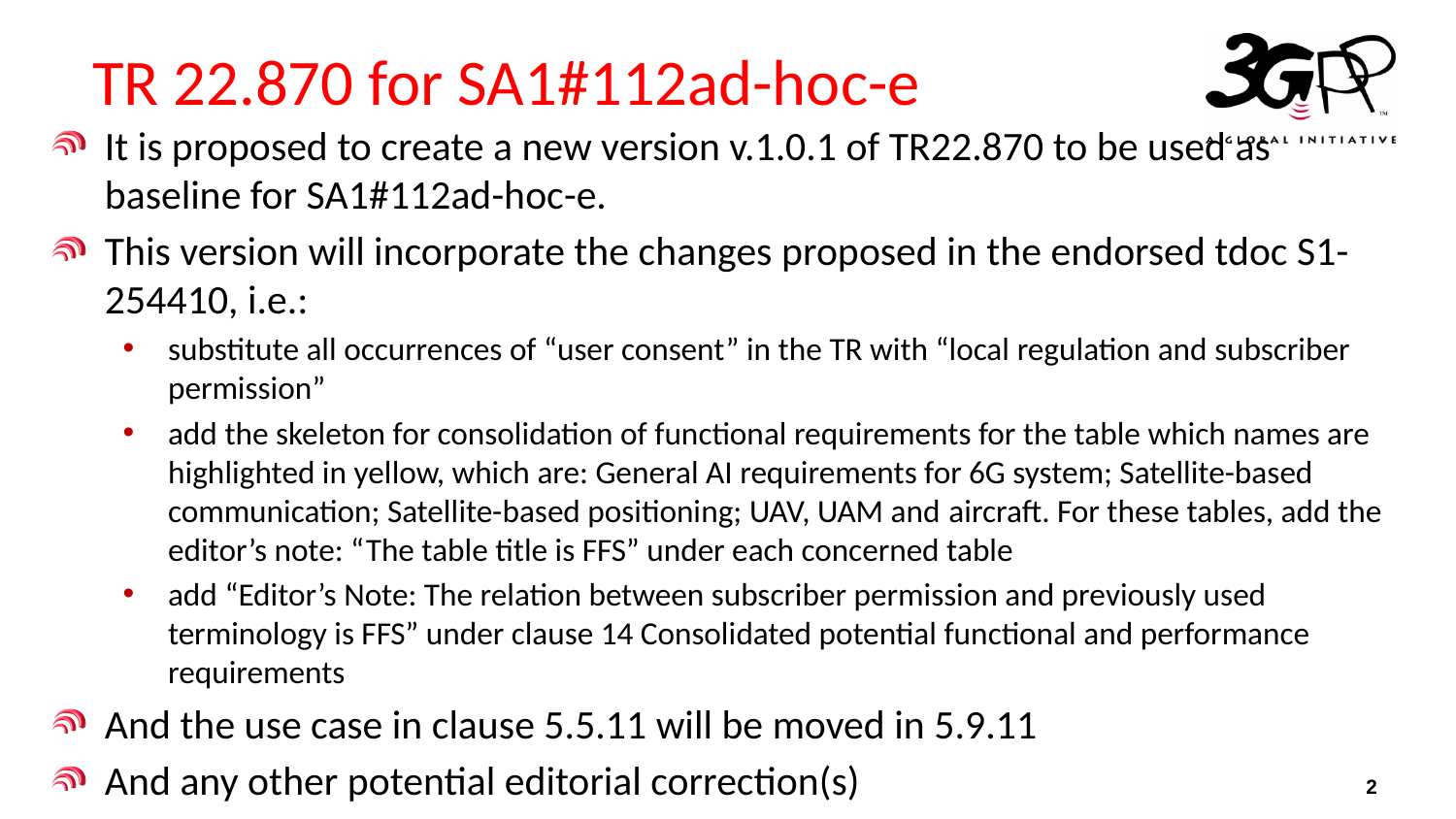

# TR 22.870 for SA1#112ad-hoc-e
It is proposed to create a new version v.1.0.1 of TR22.870 to be used as baseline for SA1#112ad-hoc-e.
This version will incorporate the changes proposed in the endorsed tdoc S1-254410, i.e.:
substitute all occurrences of “user consent” in the TR with “local regulation and subscriber permission”
add the skeleton for consolidation of functional requirements for the table which names are highlighted in yellow, which are: General AI requirements for 6G system; Satellite-based communication; Satellite-based positioning; UAV, UAM and aircraft. For these tables, add the editor’s note: “The table title is FFS” under each concerned table
add “Editor’s Note: The relation between subscriber permission and previously used terminology is FFS” under clause 14 Consolidated potential functional and performance requirements
And the use case in clause 5.5.11 will be moved in 5.9.11
And any other potential editorial correction(s)